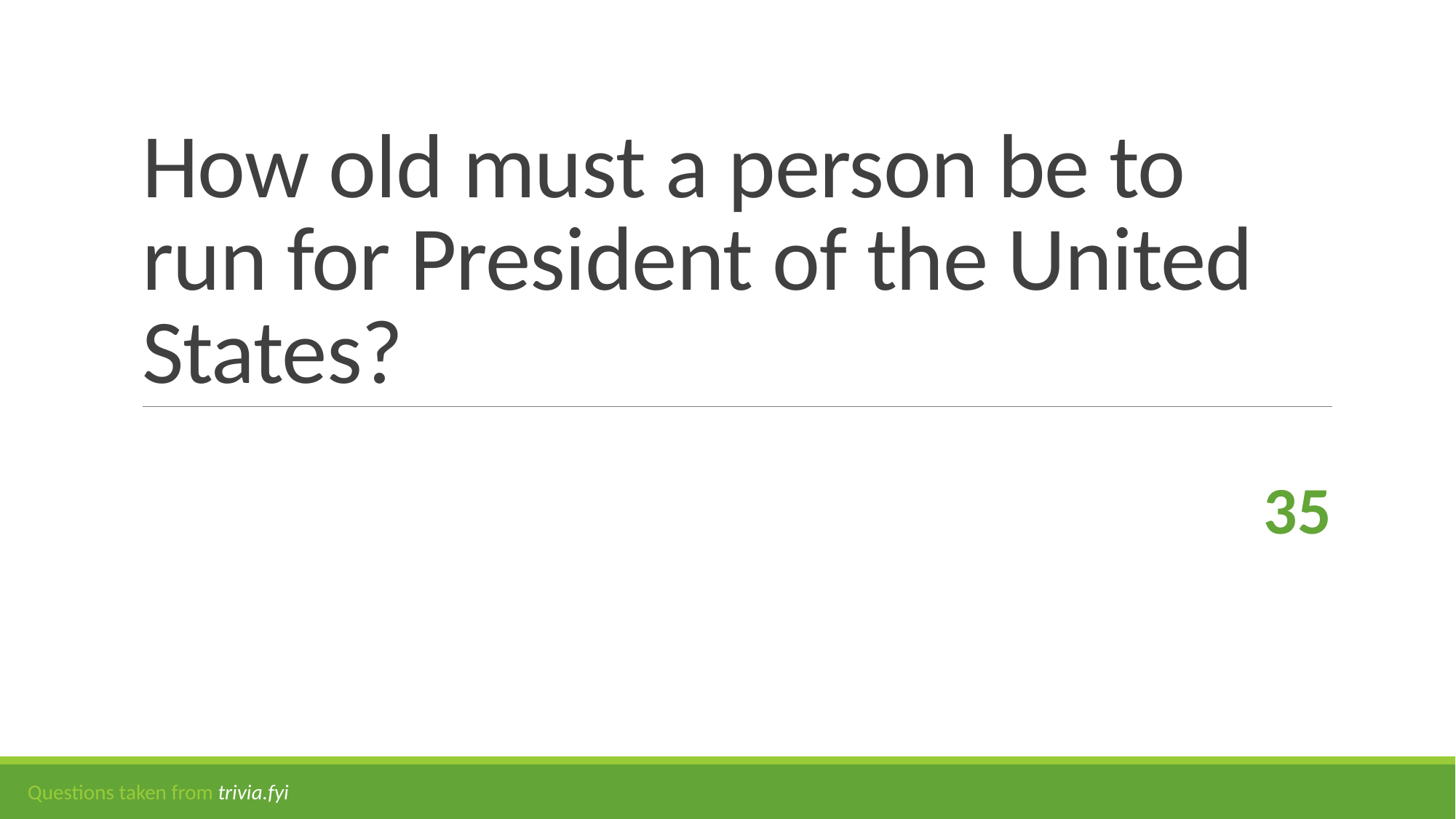

# How old must a person be to run for President of the United States?
35